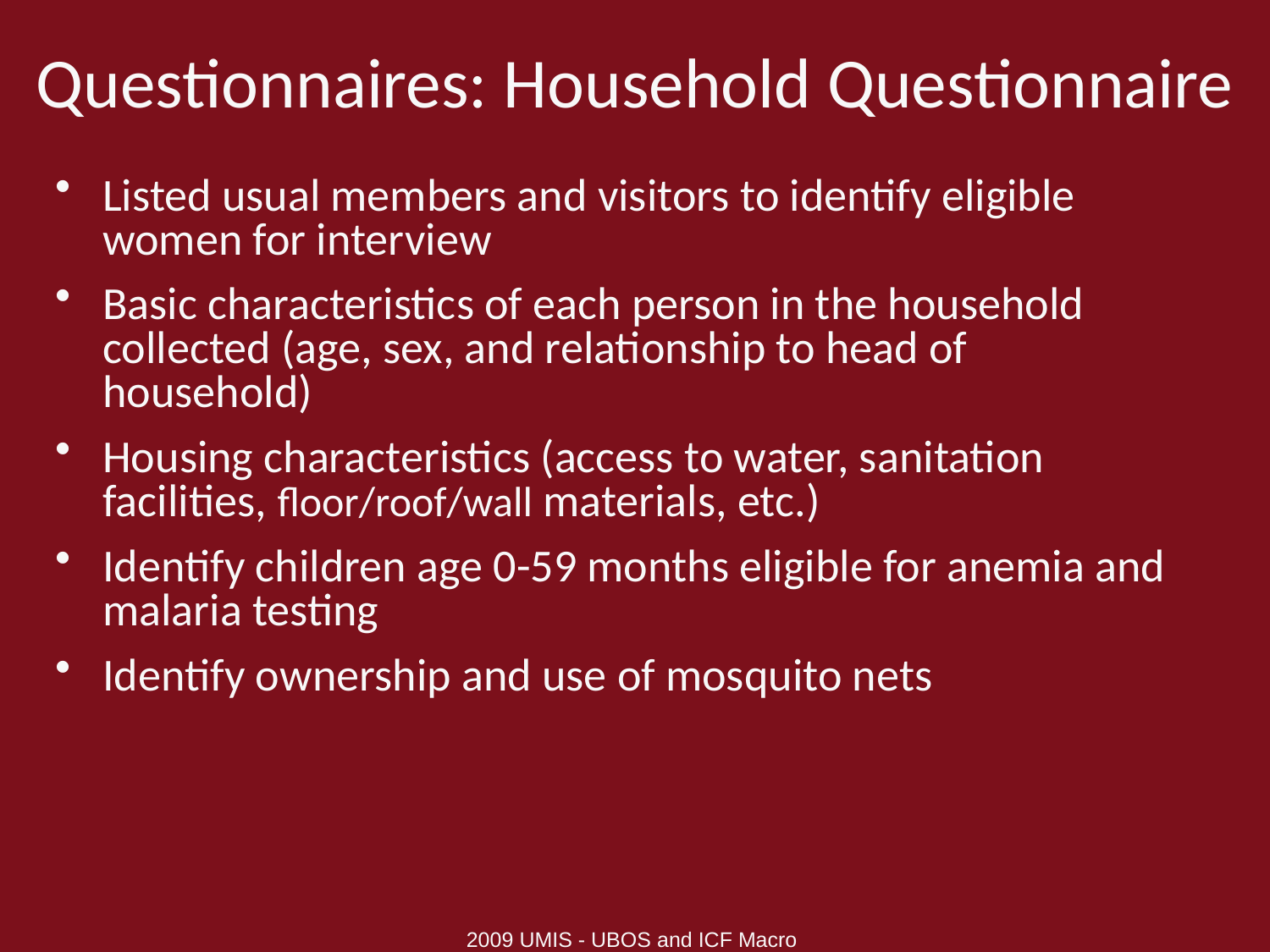

# Questionnaires: Household Questionnaire
Listed usual members and visitors to identify eligible women for interview
Basic characteristics of each person in the household collected (age, sex, and relationship to head of household)
Housing characteristics (access to water, sanitation facilities, floor/roof/wall materials, etc.)
Identify children age 0-59 months eligible for anemia and malaria testing
Identify ownership and use of mosquito nets

2009 UMIS - UBOS and ICF Macro